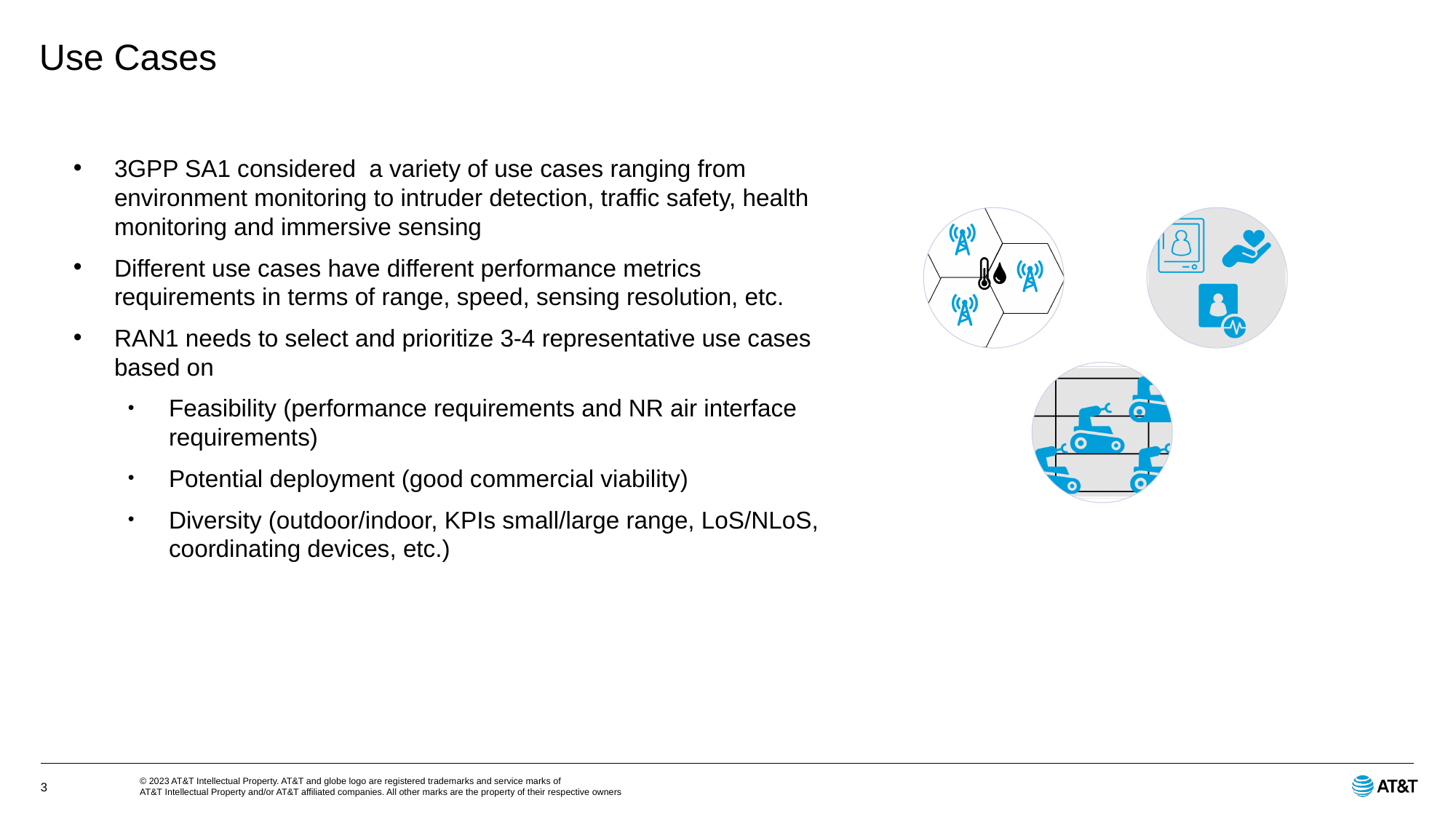

# Use Cases
3GPP SA1 considered  a variety of use cases ranging from environment monitoring to intruder detection, traffic safety, health monitoring and immersive sensing
Different use cases have different performance metrics requirements in terms of range, speed, sensing resolution, etc.
RAN1 needs to select and prioritize 3-4 representative use cases based on
Feasibility (performance requirements and NR air interface requirements)
Potential deployment (good commercial viability)
Diversity (outdoor/indoor, KPIs small/large range, LoS/NLoS, coordinating devices, etc.)

3